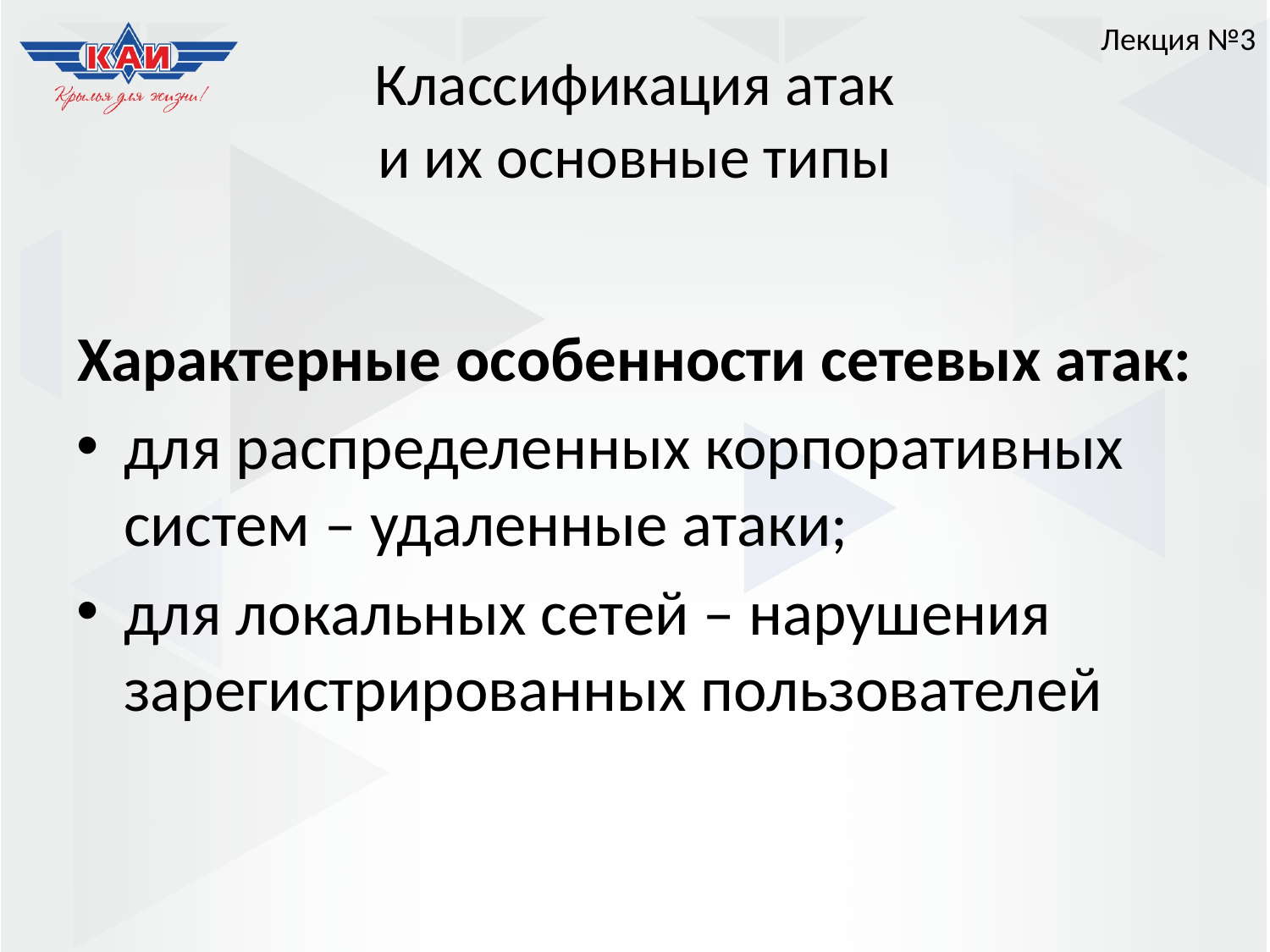

Лекция №3
# Классификация атак и их основные типы

Характерные особенности сетевых атак:
для распределенных корпоративных систем – удаленные атаки;
для локальных сетей – нарушения зарегистрированных пользователей